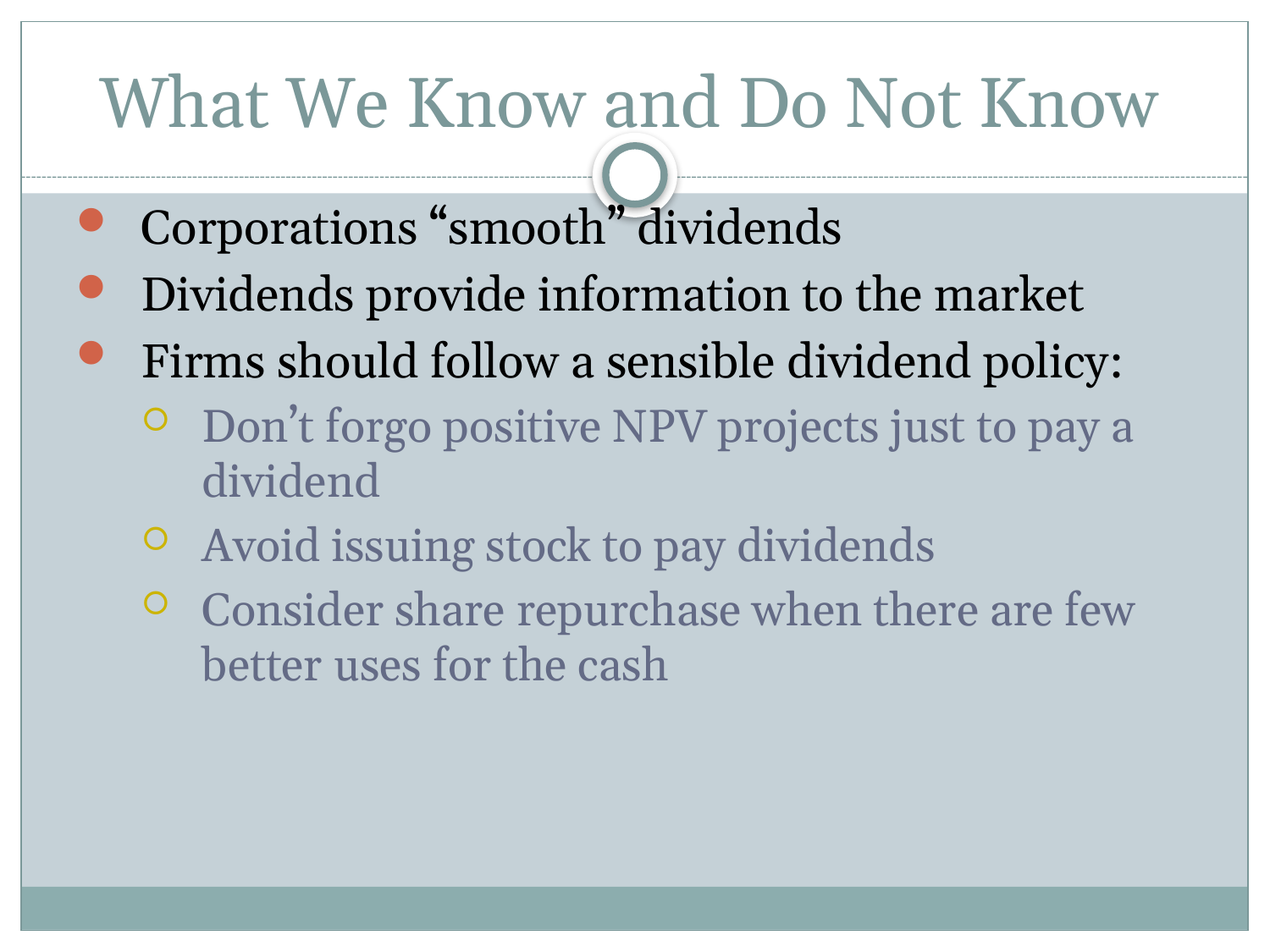

# What We Know and Do Not Know
Corporations “smooth” dividends
Dividends provide information to the market
Firms should follow a sensible dividend policy:
Don’t forgo positive NPV projects just to pay a dividend
Avoid issuing stock to pay dividends
Consider share repurchase when there are few better uses for the cash